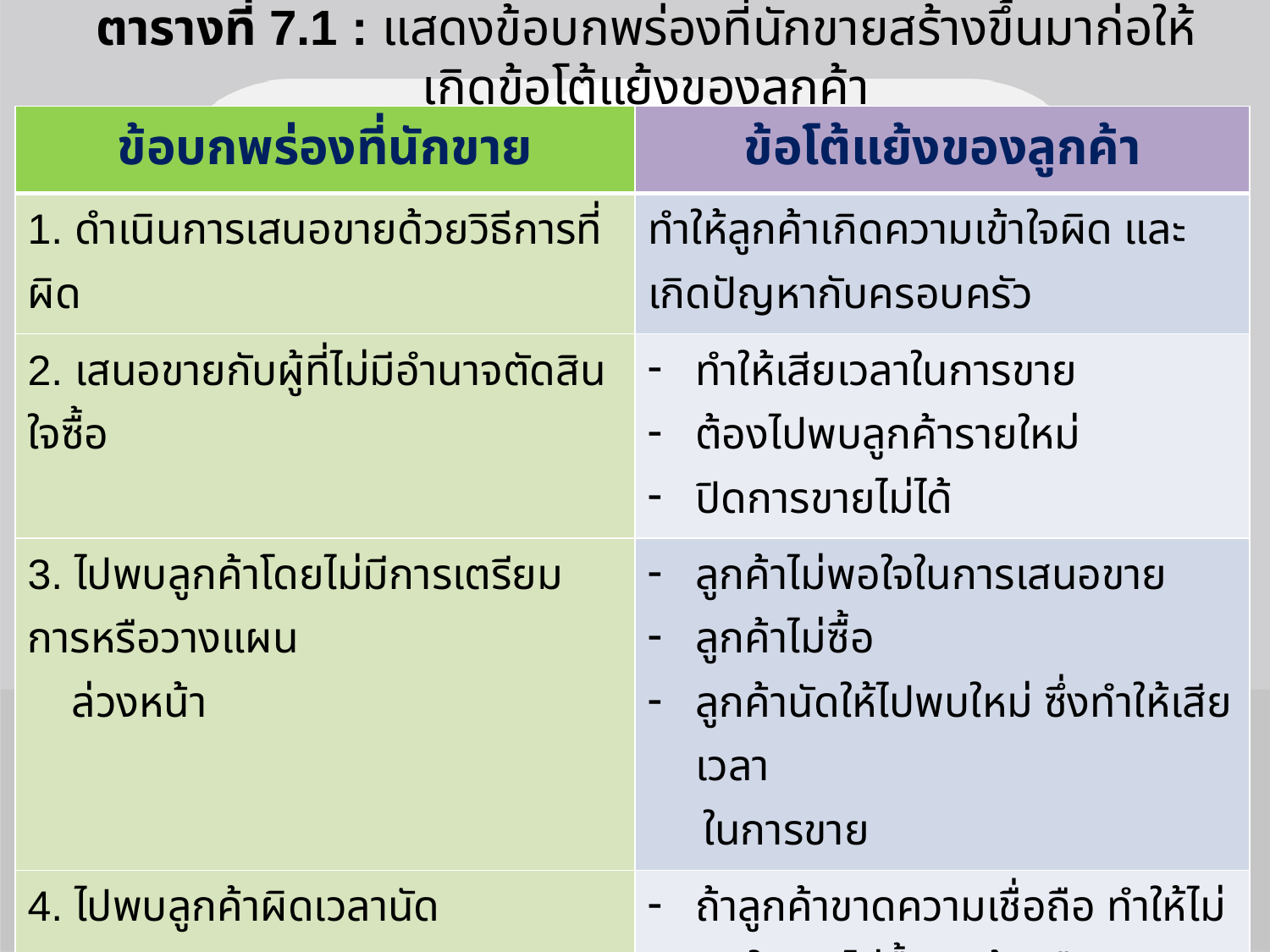

# ตารางที่ 7.1 : แสดงข้อบกพร่องที่นักขายสร้างขึ้นมาก่อให้เกิดข้อโต้แย้งของลูกค้า
| ข้อบกพร่องที่นักขาย | ข้อโต้แย้งของลูกค้า |
| --- | --- |
| 1. ดำเนินการเสนอขายด้วยวิธีการที่ผิด | ทำให้ลูกค้าเกิดความเข้าใจผิด และเกิดปัญหากับครอบครัว |
| 2. เสนอขายกับผู้ที่ไม่มีอำนาจตัดสินใจซื้อ | ทำให้เสียเวลาในการขาย ต้องไปพบลูกค้ารายใหม่ ปิดการขายไม่ได้ |
| 3. ไปพบลูกค้าโดยไม่มีการเตรียมการหรือวางแผน ล่วงหน้า | ลูกค้าไม่พอใจในการเสนอขาย ลูกค้าไม่ซื้อ ลูกค้านัดให้ไปพบใหม่ ซึ่งทำให้เสียเวลา ในการขาย |
| 4. ไปพบลูกค้าผิดเวลานัด | ถ้าลูกค้าขาดความเชื่อถือ ทำให้ไม่พอใจและไม่ซื้อสินค้าหรือบริการ |
| 5. ไม่พยายามเข้าใจความต้องการของลูกค้า | ลูกค้าไม่ตอบรับ ทำให้สินค้าหรือบริการไม่ได้ |